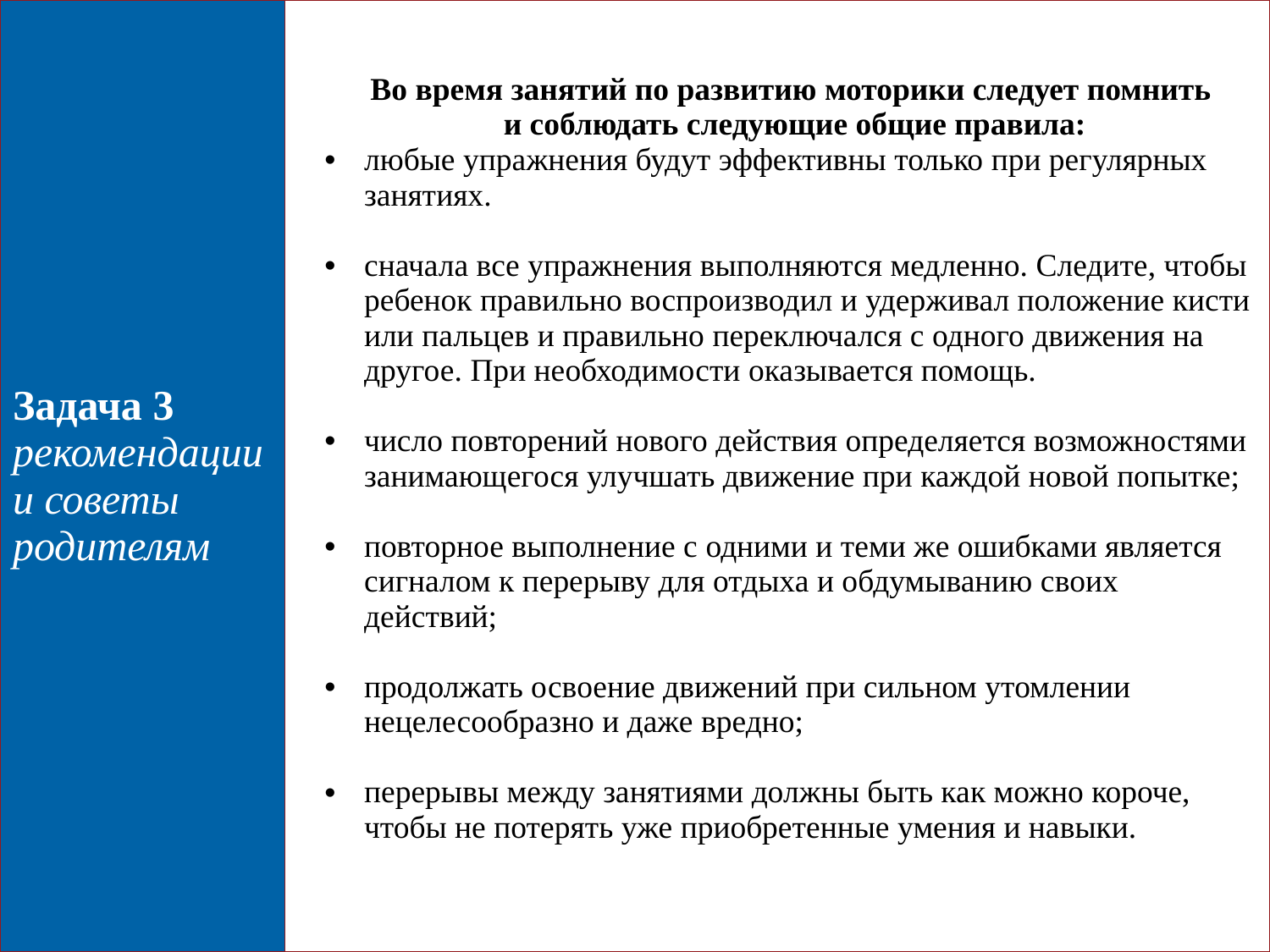

| Задача 3 рекомендации и советы родителям | Во время занятий по развитию моторики следует помнить и соблюдать следующие общие правила: любые упражнения будут эффективны только при регулярных занятиях. сначала все упражнения выполняются медленно. Следите, чтобы ребенок правильно воспроизводил и удерживал положение кисти или пальцев и правильно переключался с одного движения на другое. При необходимости оказывается помощь. число повторений нового действия определяется возможностями занимающегося улучшать движение при каждой новой попытке; повторное выполнение с одними и теми же ошибками является сигналом к перерыву для отдыха и обдумыванию своих действий; продолжать освоение движений при сильном утомлении нецелесообразно и даже вредно; перерывы между занятиями должны быть как можно короче, чтобы не потерять уже приобретенные умения и навыки. |
| --- | --- |
7